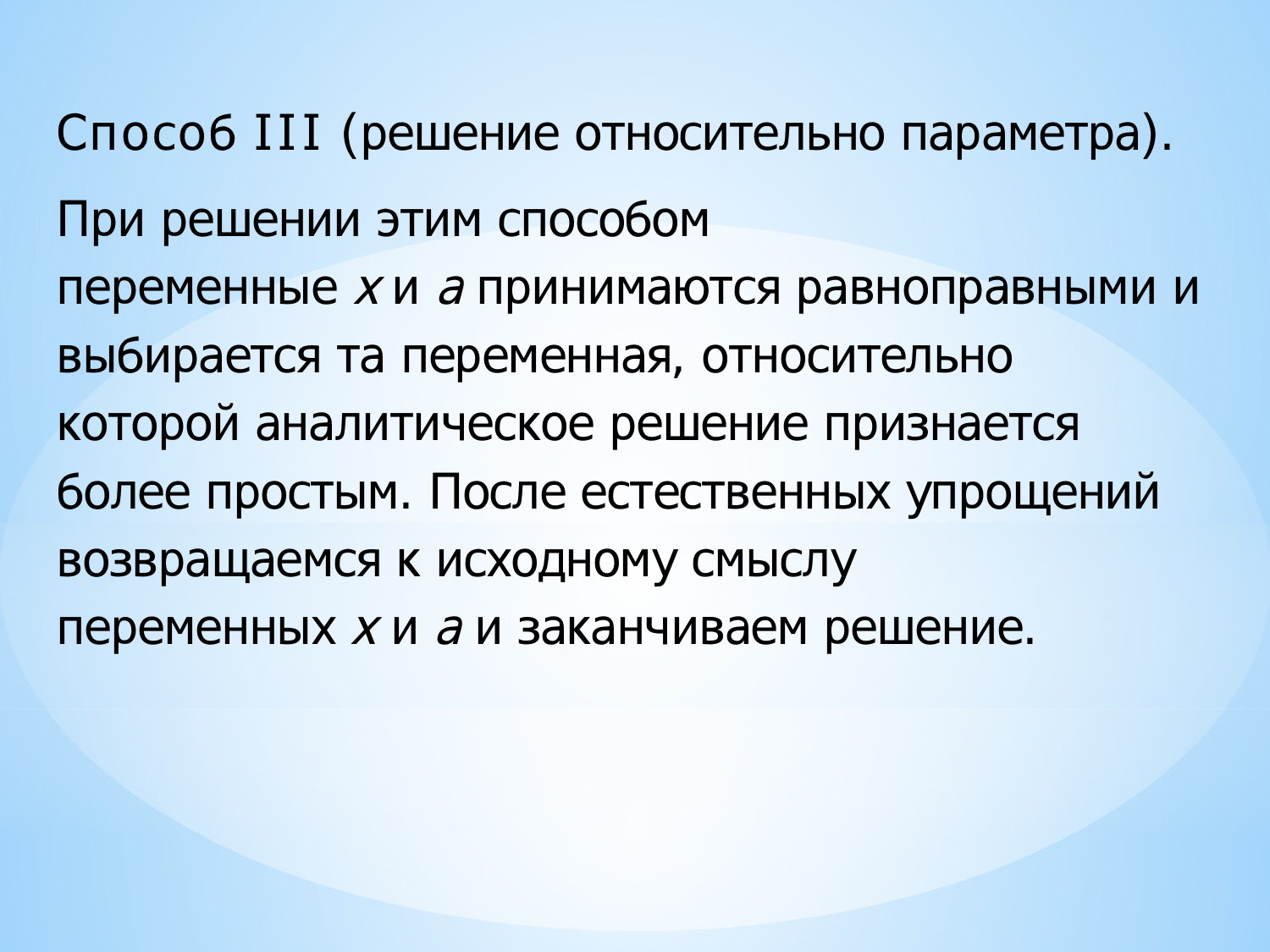

Способ III (решение относительно параметра).
При решении этим способом переменные x и a принимаются равноправными и выбирается та переменная, относительно которой аналитическое решение признается более простым. После естественных упрощений возвращаемся к исходному смыслу переменных x и a и заканчиваем решение.